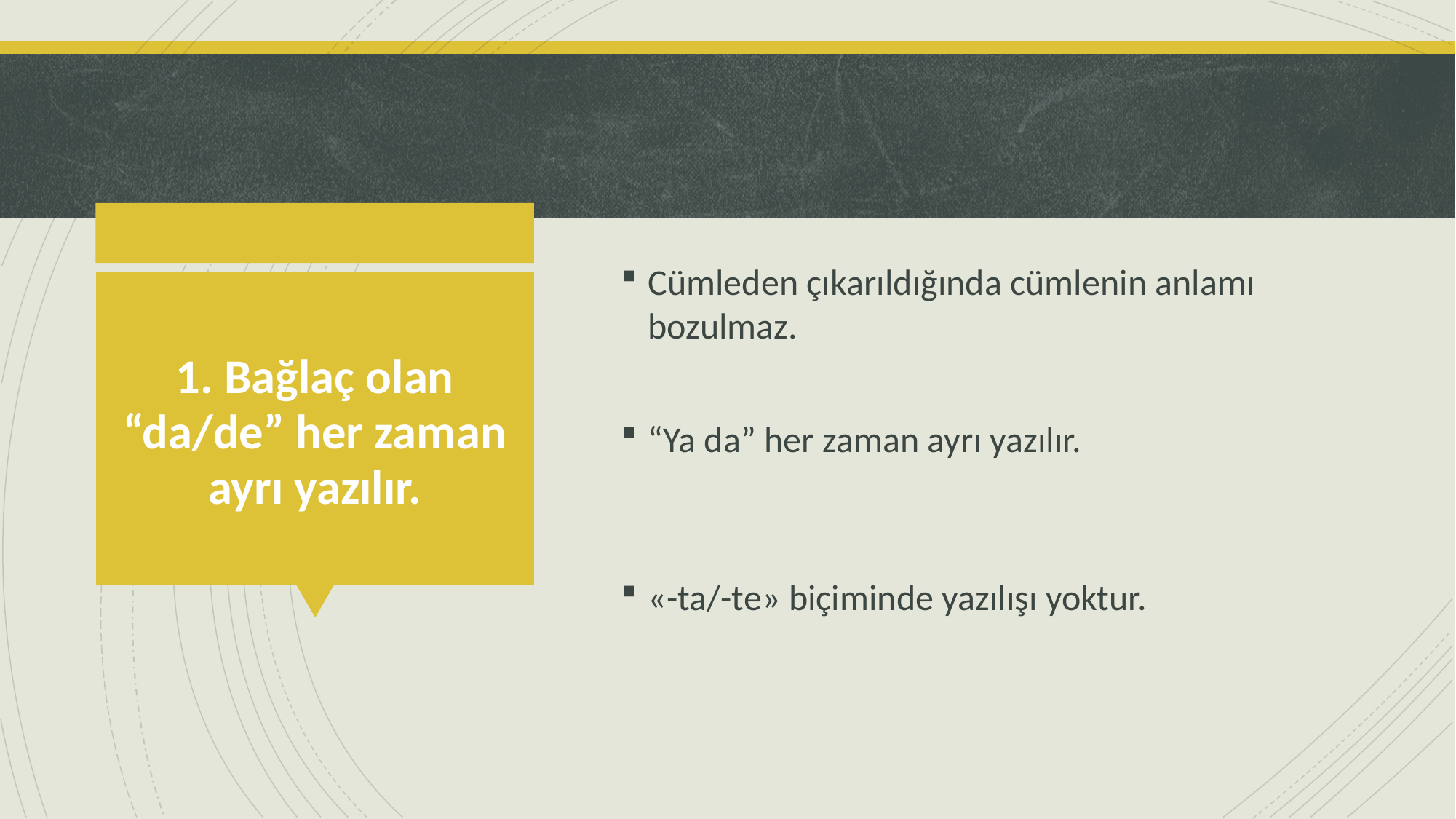

Cümleden çıkarıldığında cümlenin anlamı bozulmaz.
# 1. Bağlaç olan “da/de” her zaman ayrı yazılır.
“Ya da” her zaman ayrı yazılır.
«-ta/-te» biçiminde yazılışı yoktur.